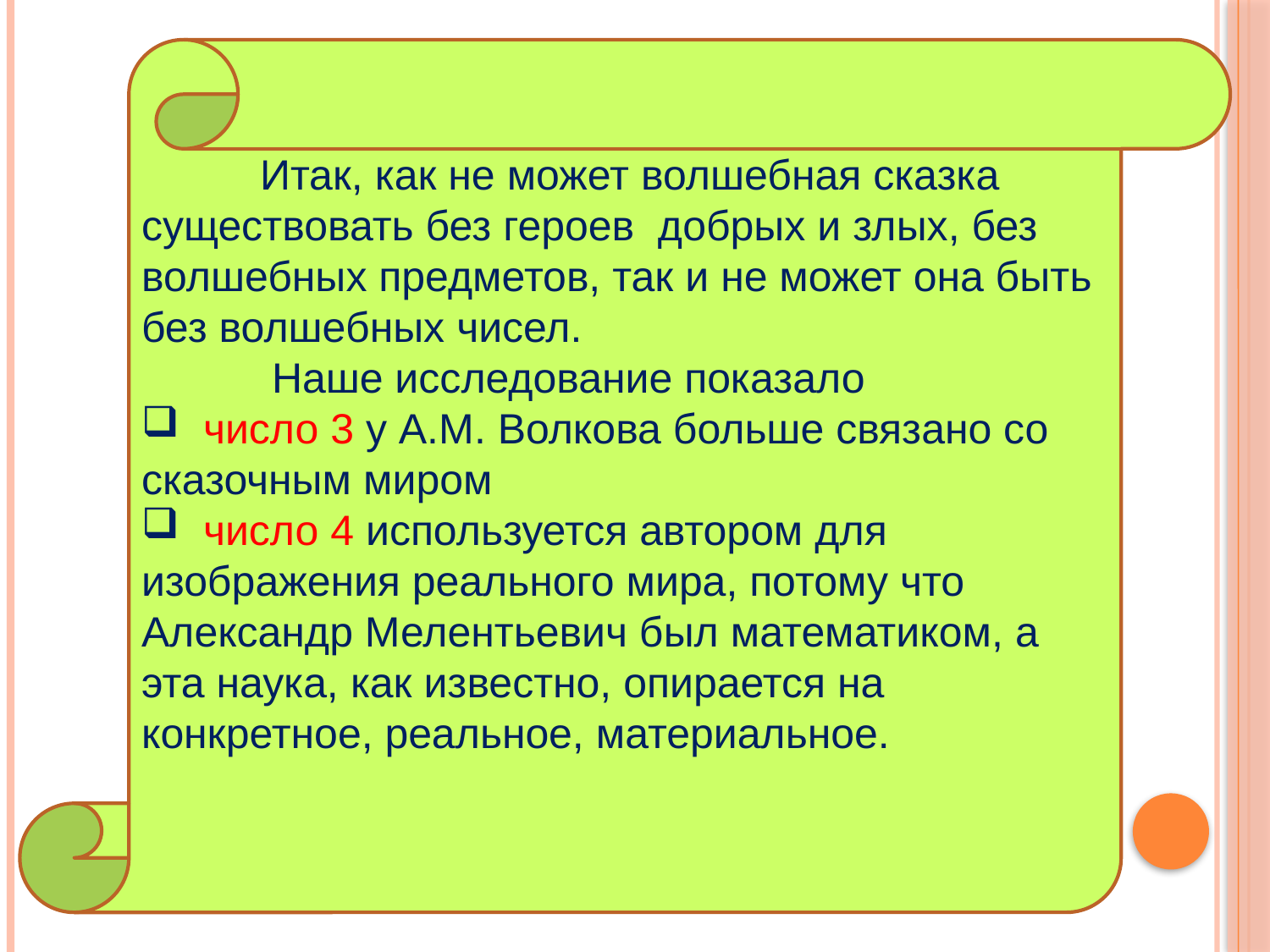

#
          Итак, как не может волшебная сказка существовать без героев  добрых и злых, без волшебных предметов, так и не может она быть без волшебных чисел.
           Наше исследование показало
  число 3 у А.М. Волкова больше связано со сказочным миром
  число 4 используется автором для изображения реального мира, потому что Александр Мелентьевич был математиком, а эта наука, как известно, опирается на конкретное, реальное, материальное.